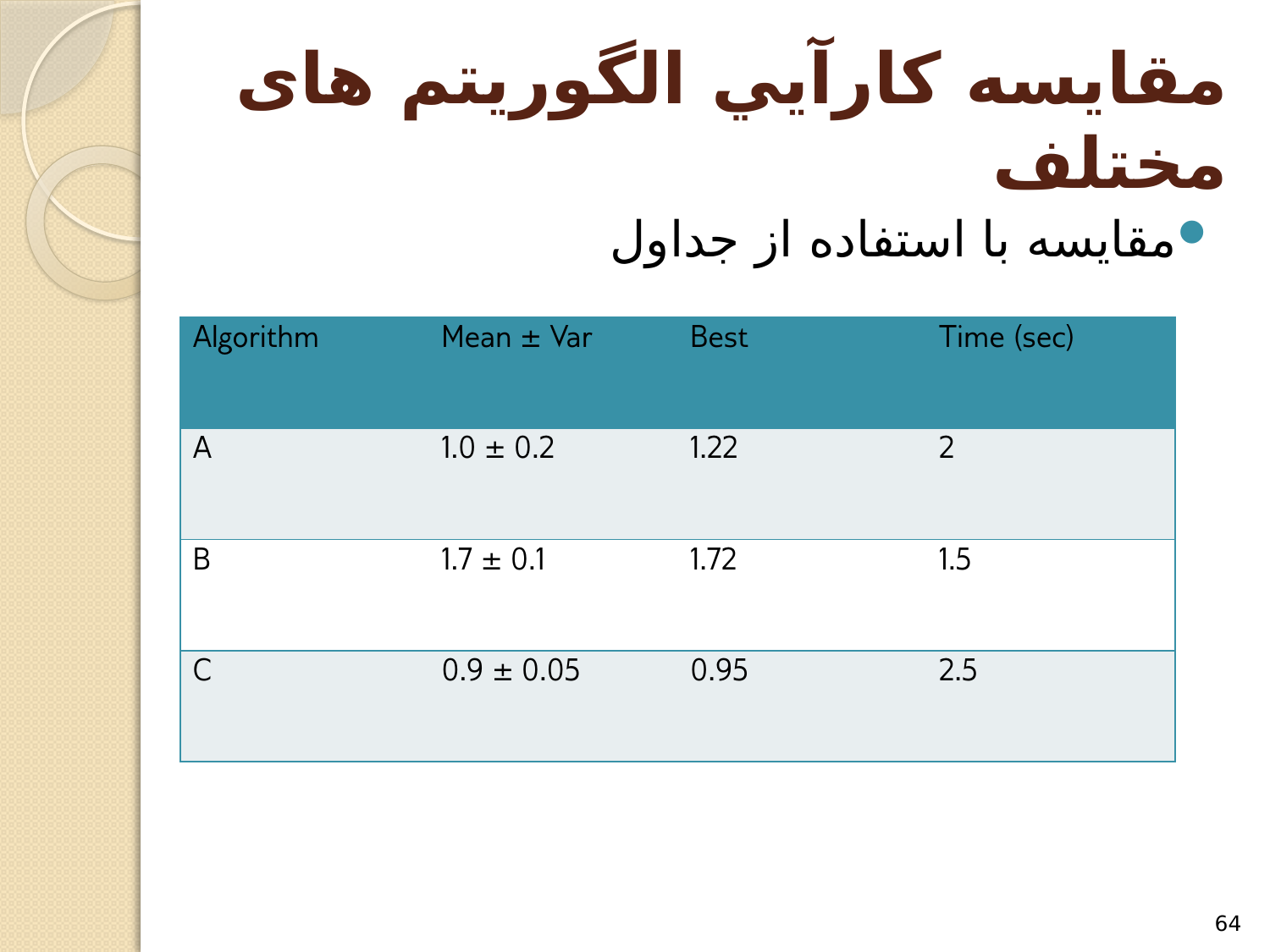

# مقايسه کارآيي الگوريتم های مختلف
مقايسه با استفاده از جداول

| Algorithm | Mean ± Var | Best | Time (sec) |
| --- | --- | --- | --- |
| A | 1.0 ± 0.2 | 1.22 | 2 |
| B | 1.7 ± 0.1 | 1.72 | 1.5 |
| C | 0.9 ± 0.05 | 0.95 | 2.5 |
64